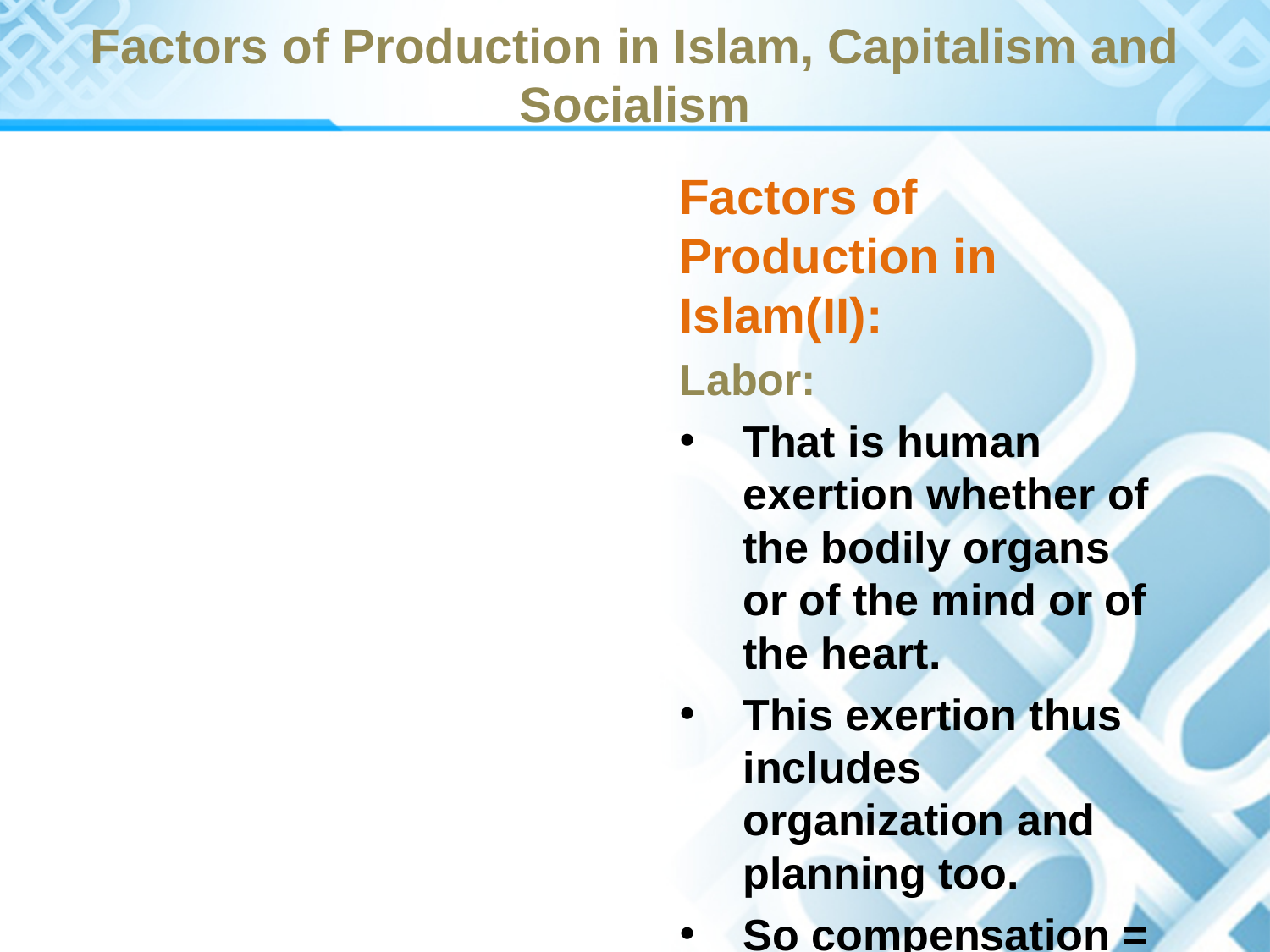

Factors of Production in Islam, Capitalism and Socialism
Factors of Production in Islam(II):
Labor:
That is human exertion whether of the bodily organs or of the mind or of the heart.
This exertion thus includes organization and planning too.
So compensation = Wages.